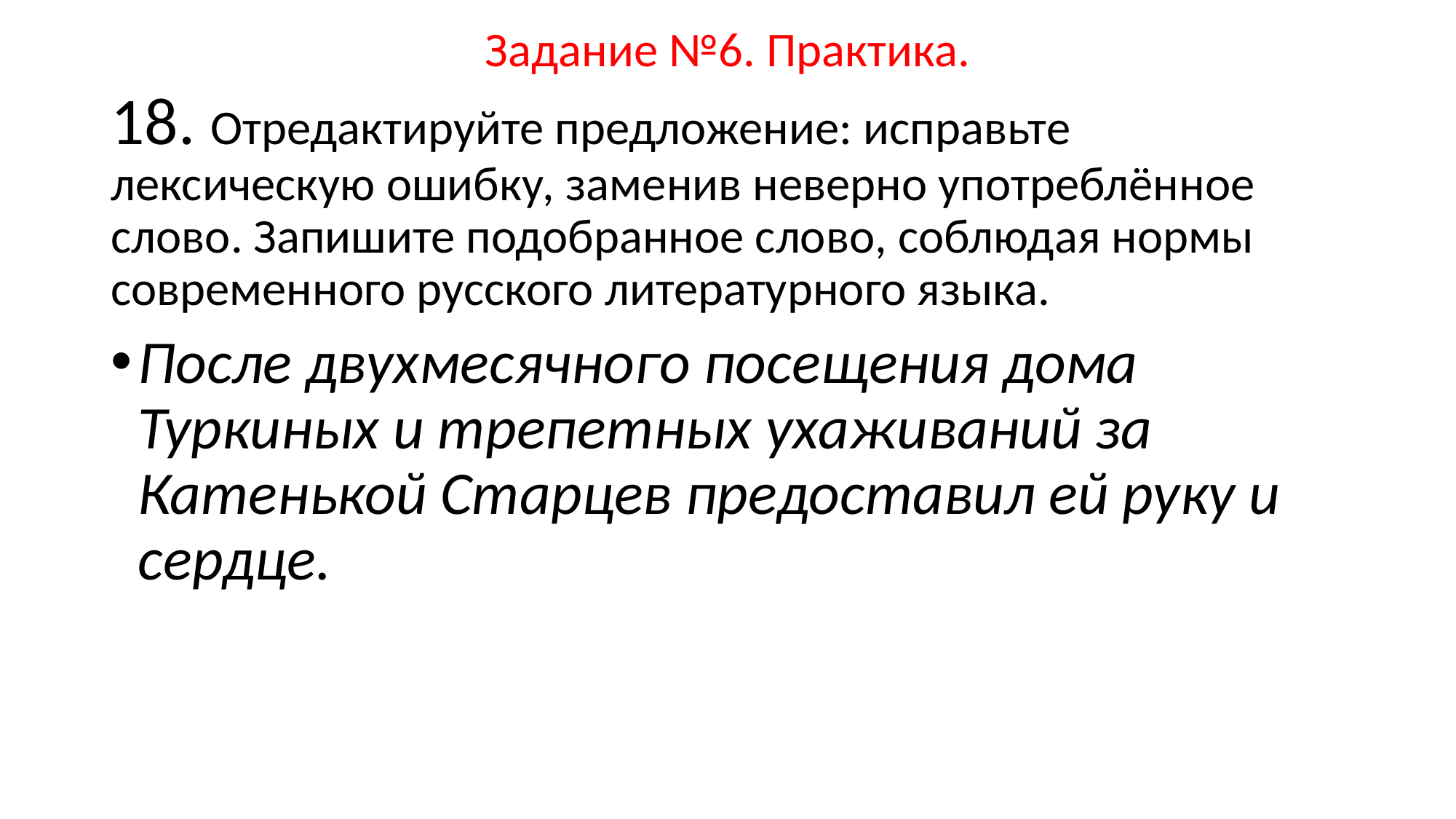

# Задание №6. Практика.
18. Отредактируйте предложение: исправьте лексическую ошибку, заменив неверно употреблённое слово. Запишите подобранное слово, соблюдая нормы современного русского литературного языка.
После двухмесячного посещения дома Туркиных и трепетных ухаживаний за Катенькой Старцев предоставил ей руку и сердце.